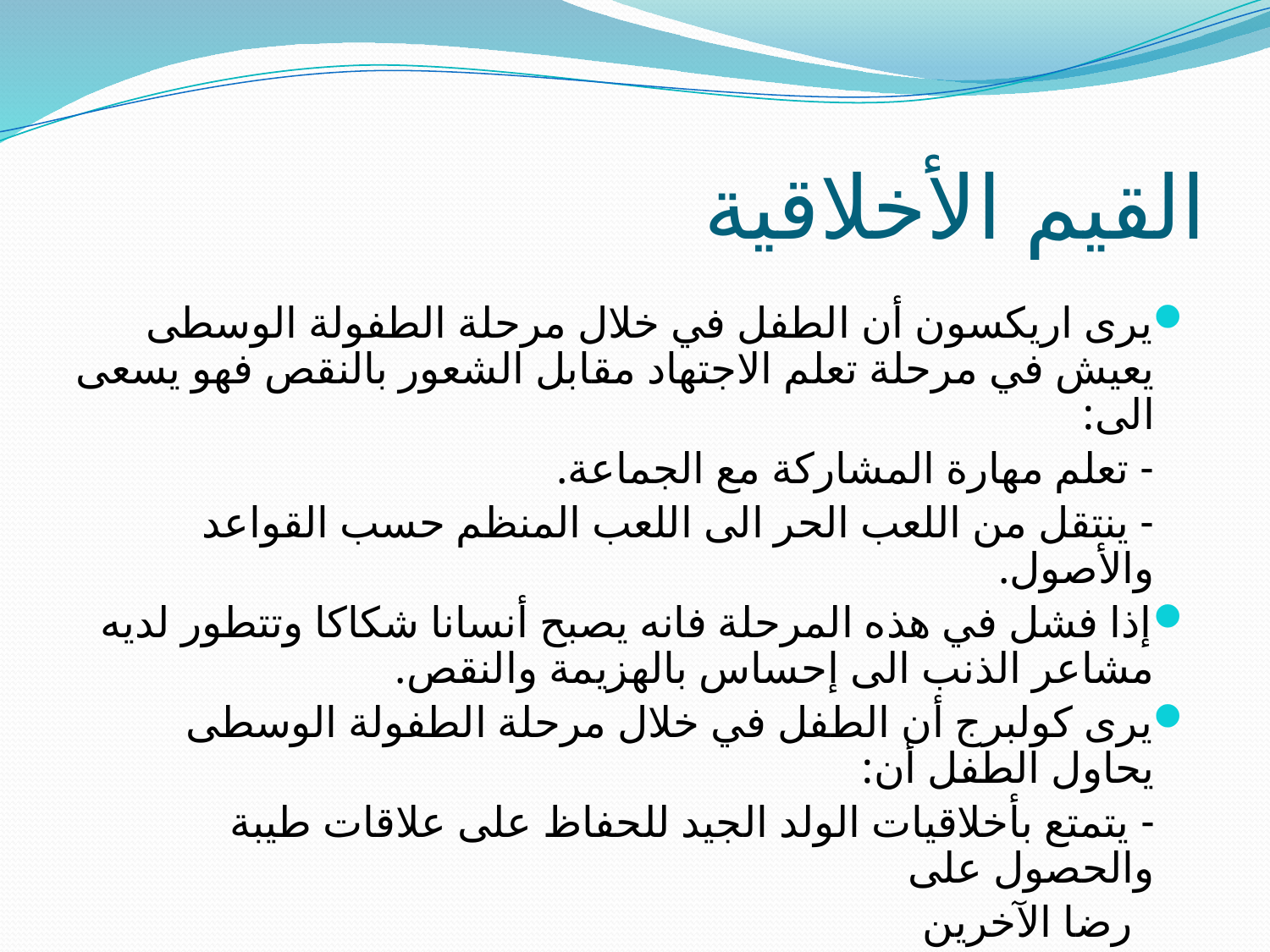

# القيم الأخلاقية

يرى اريكسون أن الطفل في خلال مرحلة الطفولة الوسطى يعيش في مرحلة تعلم الاجتهاد مقابل الشعور بالنقص فهو يسعى الى:
		- تعلم مهارة المشاركة مع الجماعة.
		- ينتقل من اللعب الحر الى اللعب المنظم حسب القواعد والأصول.
إذا فشل في هذه المرحلة فانه يصبح أنسانا شكاكا وتتطور لديه مشاعر الذنب الى إحساس بالهزيمة والنقص.
يرى كولبرج أن الطفل في خلال مرحلة الطفولة الوسطى يحاول الطفل أن:
		- يتمتع بأخلاقيات الولد الجيد للحفاظ على علاقات طيبة والحصول على
		  رضا الآخرين
		- يتجنب نقمة السلطة الشرعية وما يترتب عليها من شعور بالذنب لذلك
		  فانه يخضع.